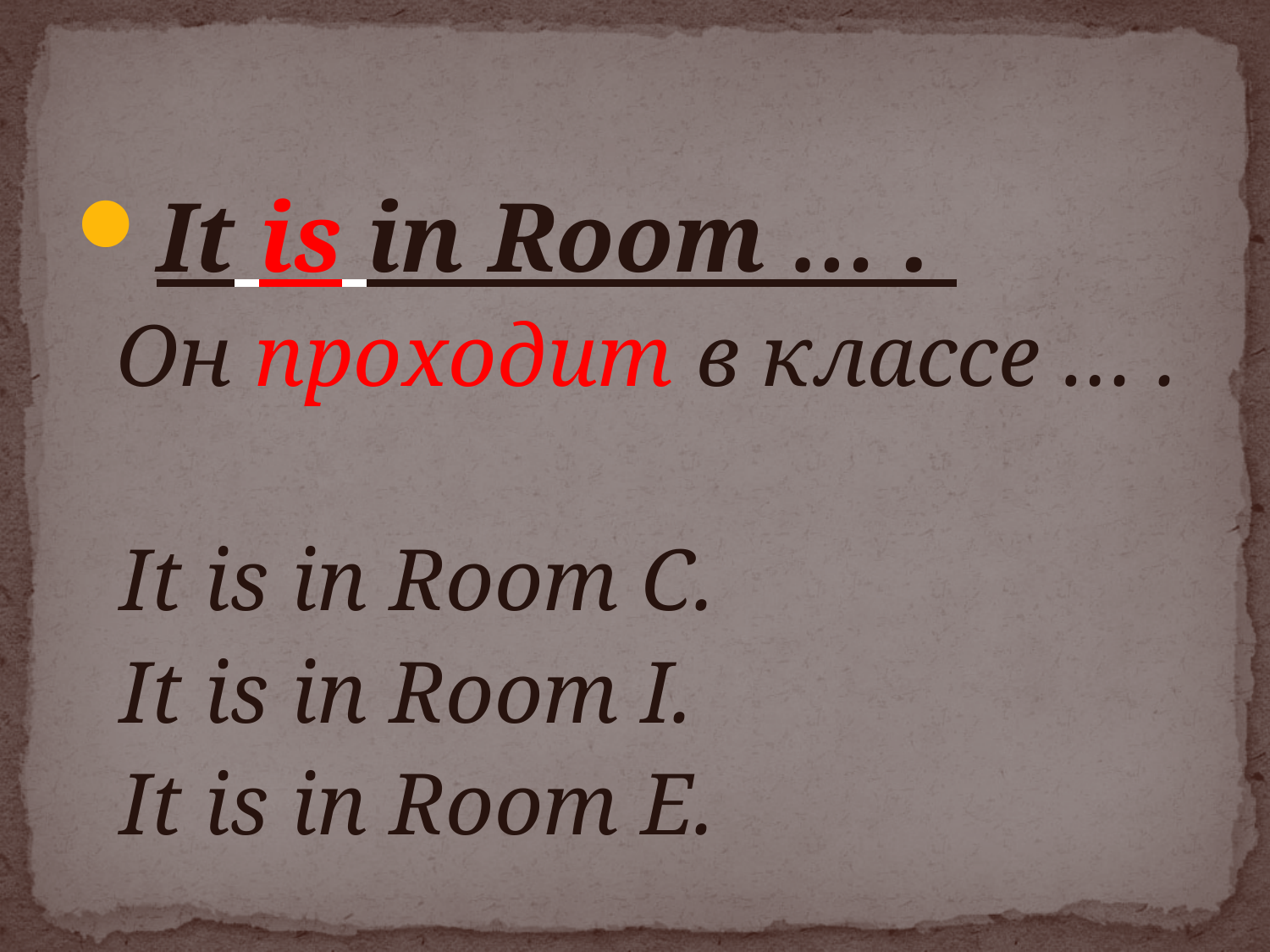

#

It is in Room … .
  Он проходит в классе … .

  It is in Room C.
  It is in Room I.
  It is in Room E.